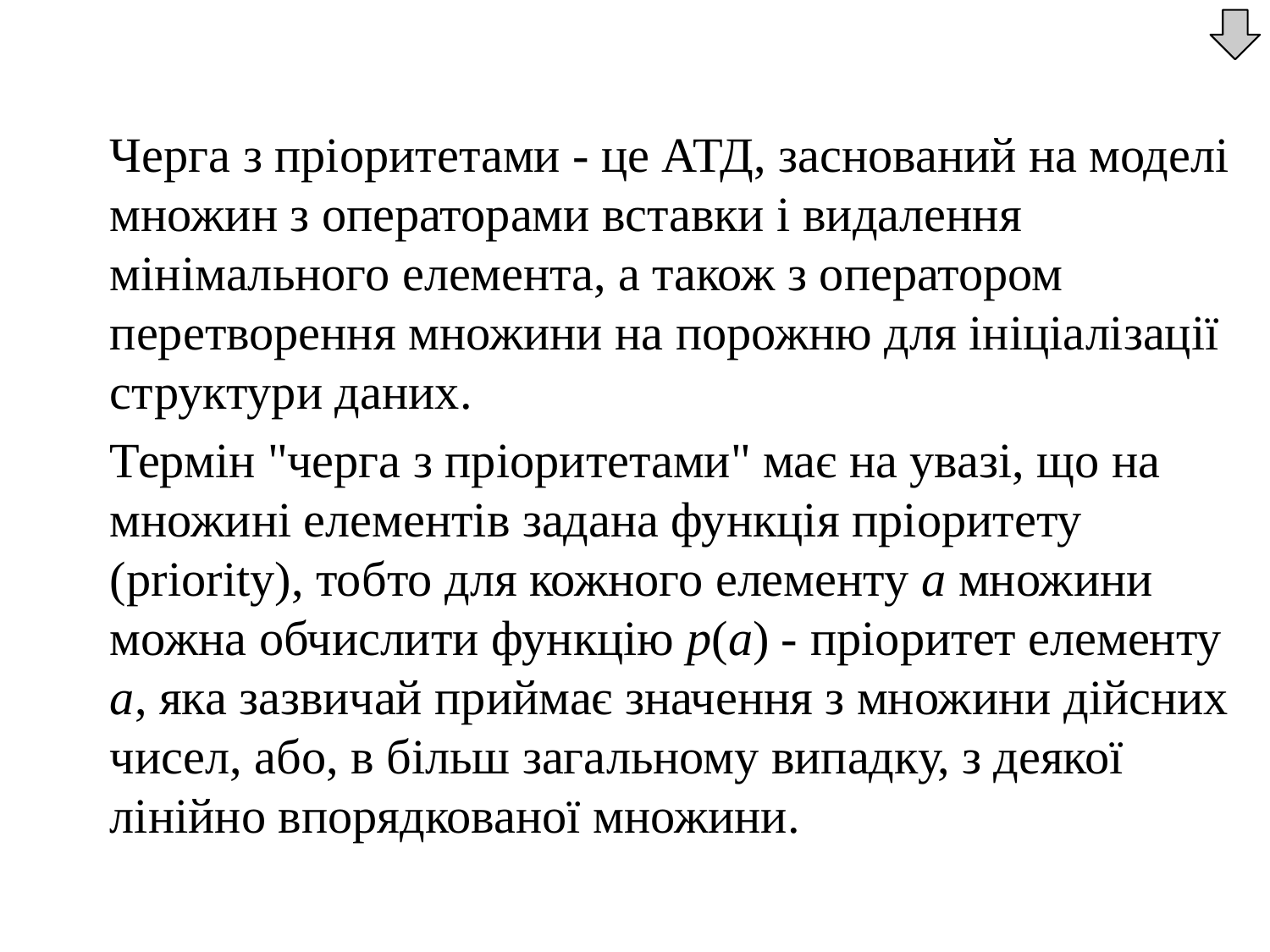

Черга з пріоритетами - це АТД, заснований на моделі множин з операторами вставки і видалення мінімального елемента, а також з оператором перетворення множини на порожню для ініціалізації структури даних.
	Термін "черга з пріоритетами" має на увазі, що на множині елементів задана функція пріоритету (priority), тобто для кожного елементу а множини можна обчислити функцію р(а) - пріоритет елементу а, яка зазвичай приймає значення з множини дійсних чисел, або, в більш загальному випадку, з деякої лінійно впорядкованої множини.